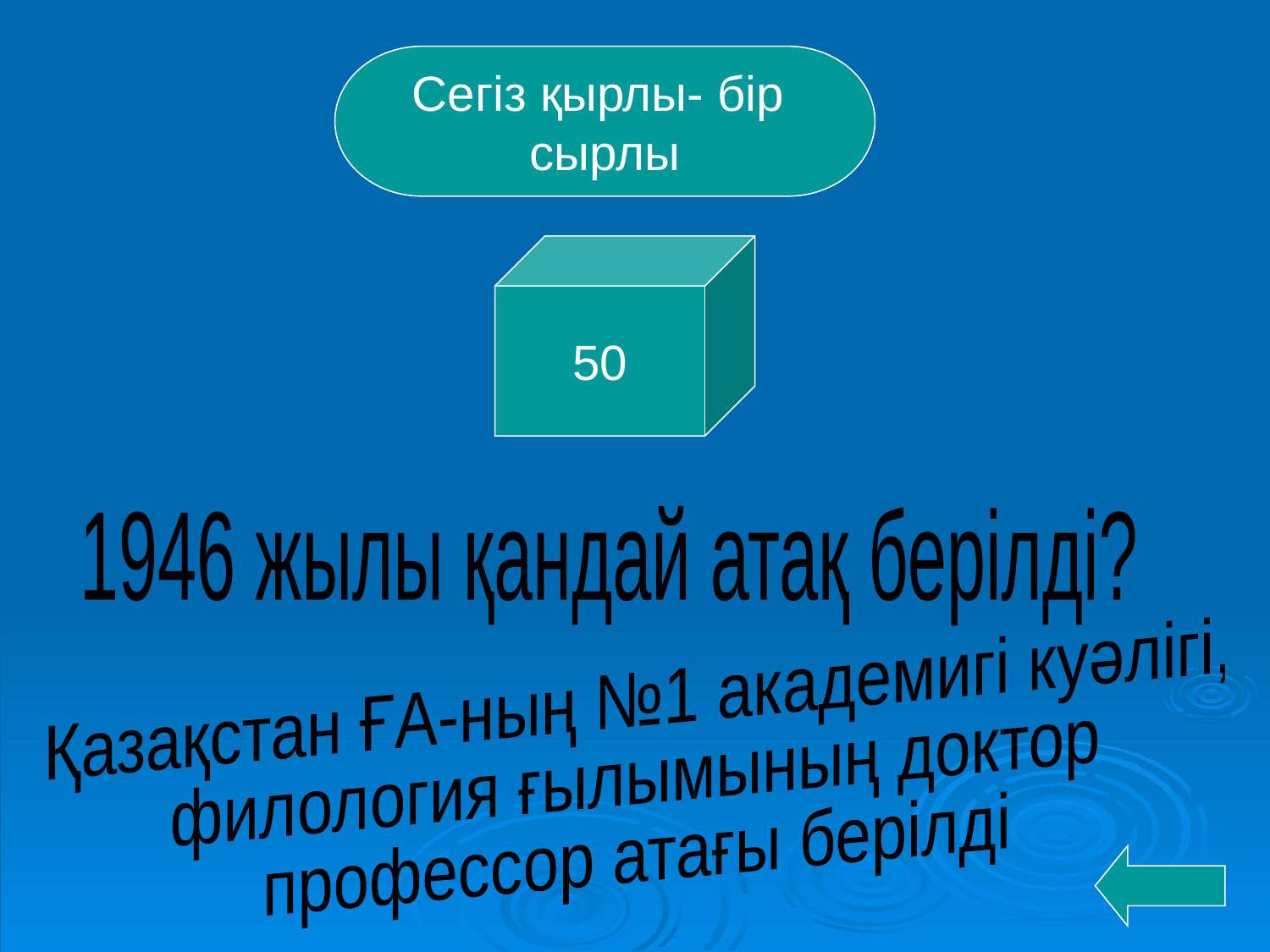

Сегіз қырлы- бір
сырлы
50
1946 жылы қандай атақ берілді?
Қазақстан ҒА-ның №1 академигі куәлігі,
филология ғылымының доктор
профессор атағы берілді